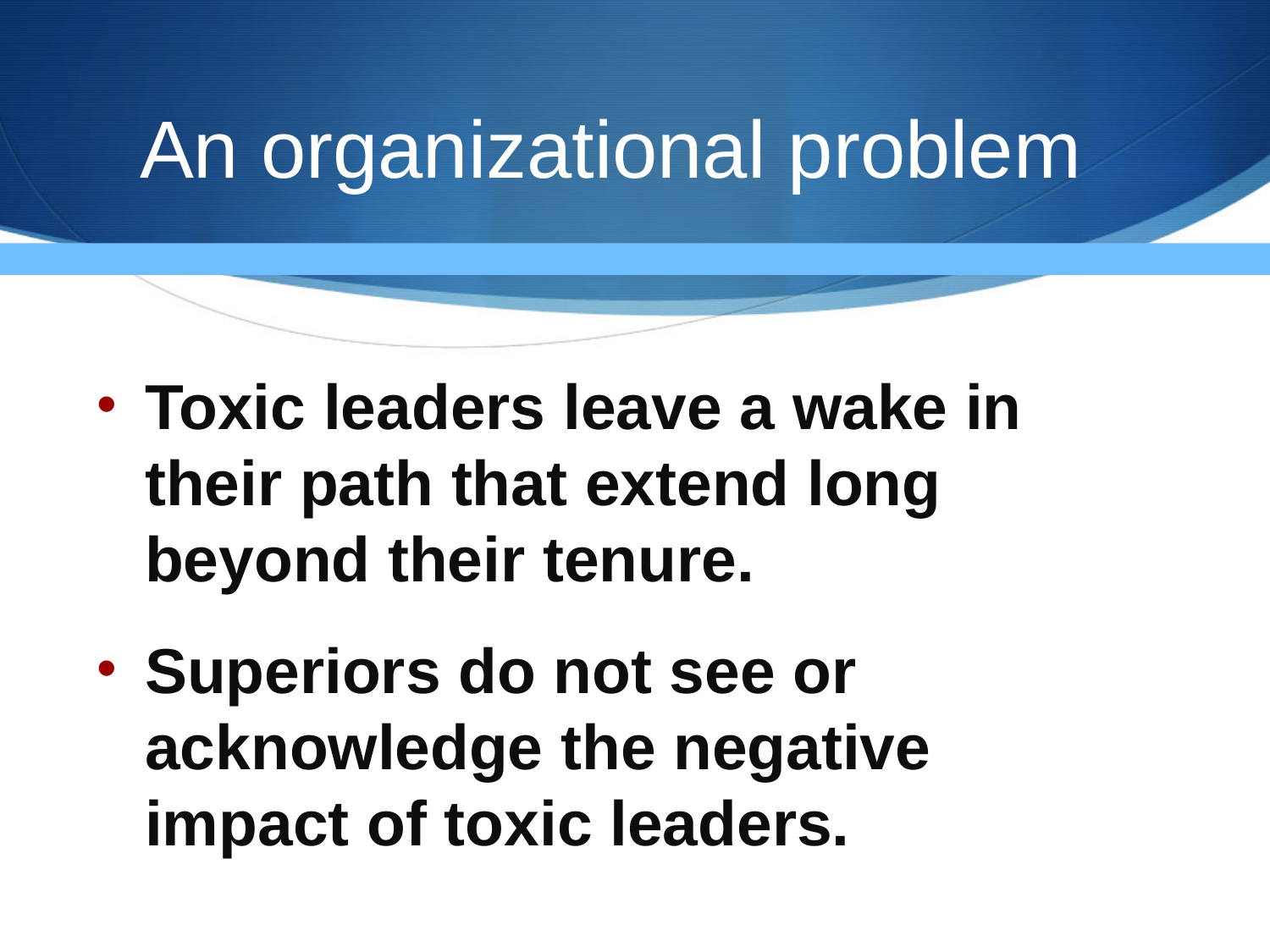

# An organizational problem
Toxic leaders leave a wake in their path that extend long beyond their tenure.
Superiors do not see or acknowledge the negative impact of toxic leaders.